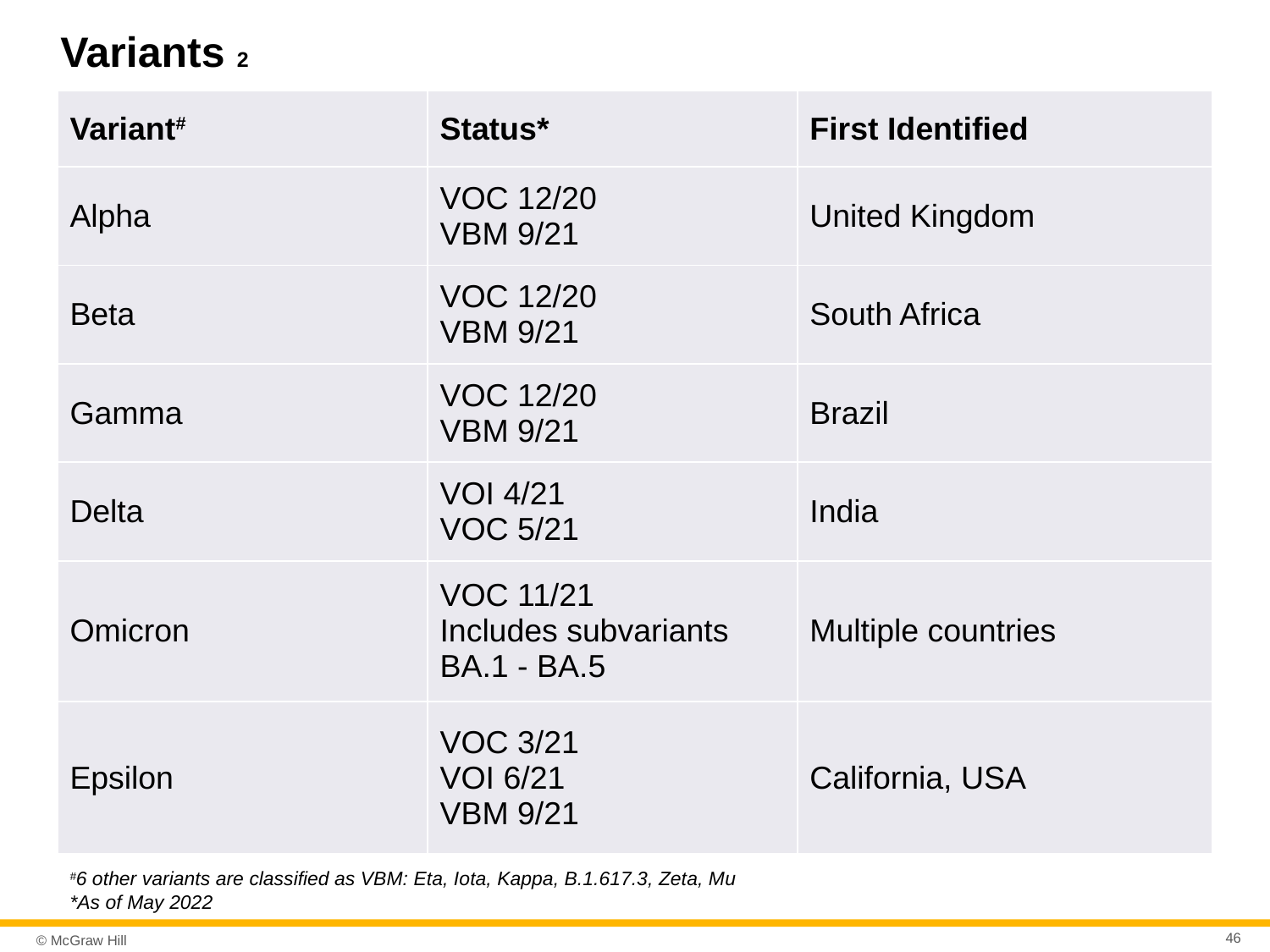

# Variants 2
| Variant# | Status\* | First Identified |
| --- | --- | --- |
| Alpha | VOC 12/20 VBM 9/21 | United Kingdom |
| Beta | VOC 12/20 VBM 9/21 | South Africa |
| Gamma | VOC 12/20 VBM 9/21 | Brazil |
| Delta | VOI 4/21 VOC 5/21 | India |
| Omicron | VOC 11/21 Includes subvariants BA.1 - BA.5 | Multiple countries |
| Epsilon | VOC 3/21 VOI 6/21 VBM 9/21 | California, USA |
#6 other variants are classified as VBM: Eta, Iota, Kappa, B.1.617.3, Zeta, Mu
*As of May 2022